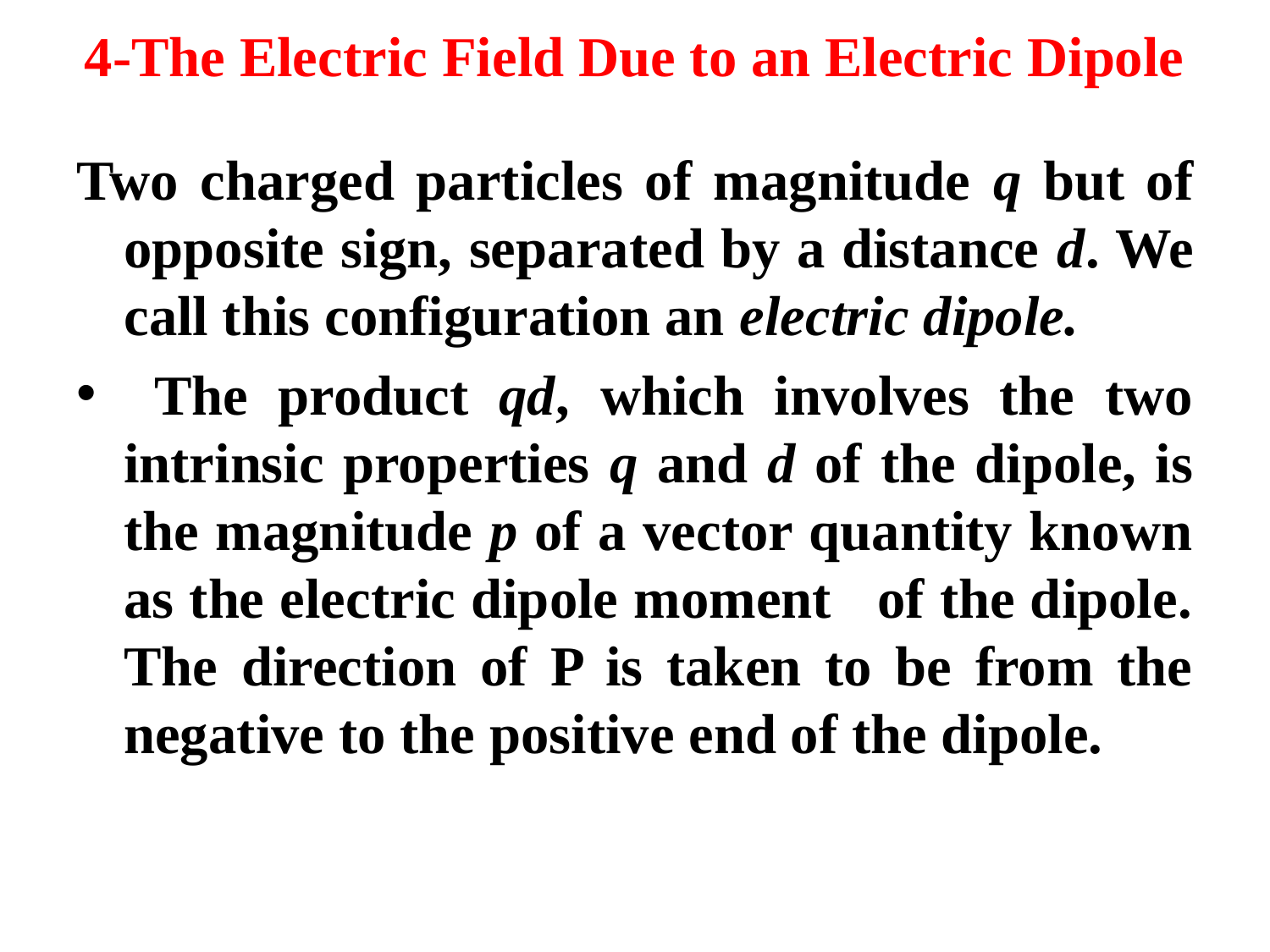

# 4-The Electric Field Due to an Electric Dipole
Two charged particles of magnitude q but of opposite sign, separated by a distance d. We call this configuration an electric dipole.
 The product qd, which involves the two intrinsic properties q and d of the dipole, is the magnitude p of a vector quantity known as the electric dipole moment   of the dipole. The direction of P is taken to be from the negative to the positive end of the dipole.